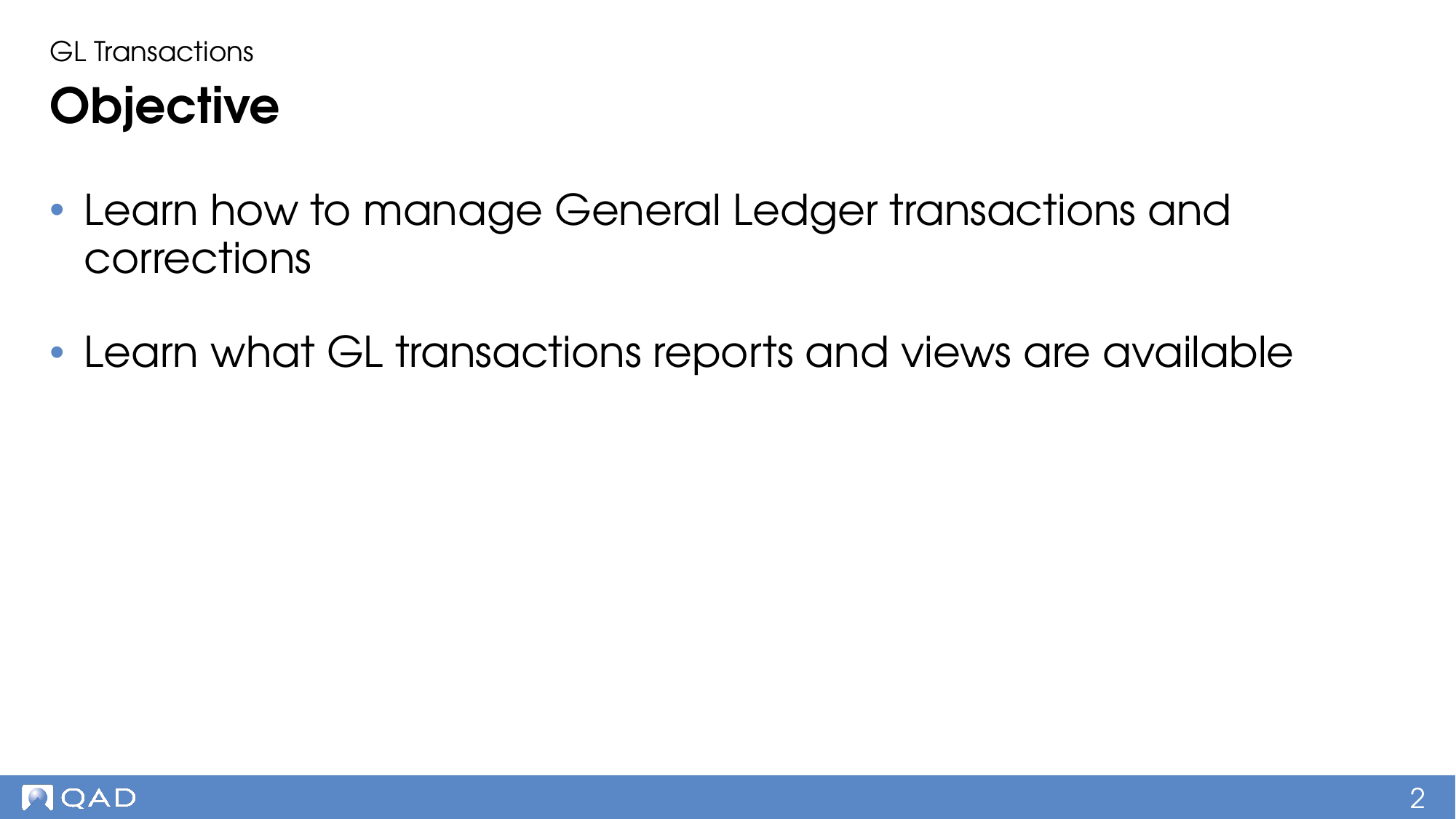

GL Transactions
# Objective
Learn how to manage General Ledger transactions and corrections
Learn what GL transactions reports and views are available

2